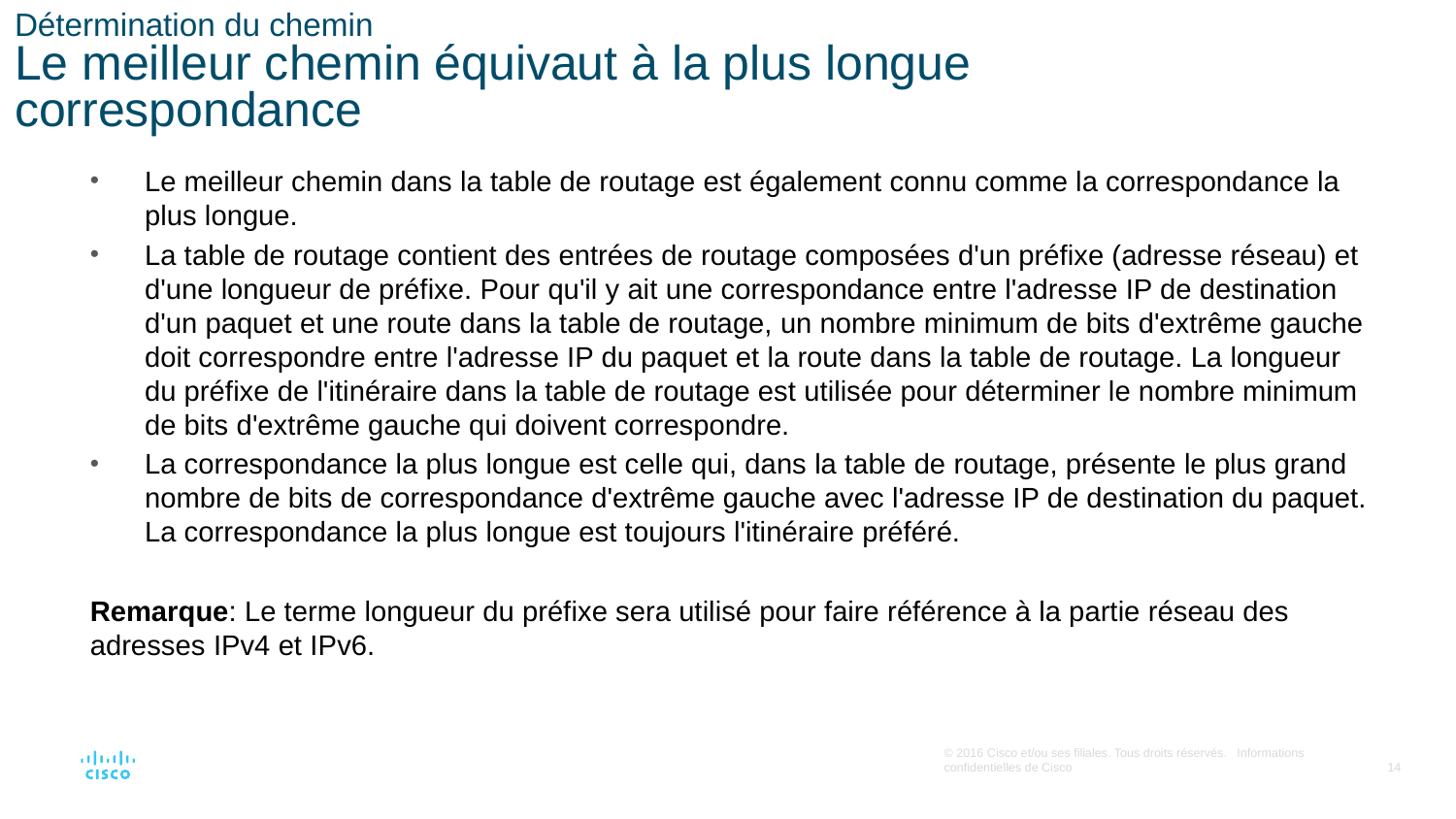

# Détermination du chemin Le meilleur chemin équivaut à la plus longue correspondance

Le meilleur chemin dans la table de routage est également connu comme la correspondance la plus longue.
La table de routage contient des entrées de routage composées d'un préfixe (adresse réseau) et d'une longueur de préfixe. Pour qu'il y ait une correspondance entre l'adresse IP de destination d'un paquet et une route dans la table de routage, un nombre minimum de bits d'extrême gauche doit correspondre entre l'adresse IP du paquet et la route dans la table de routage. La longueur du préfixe de l'itinéraire dans la table de routage est utilisée pour déterminer le nombre minimum de bits d'extrême gauche qui doivent correspondre.
La correspondance la plus longue est celle qui, dans la table de routage, présente le plus grand nombre de bits de correspondance d'extrême gauche avec l'adresse IP de destination du paquet. La correspondance la plus longue est toujours l'itinéraire préféré.

Remarque: Le terme longueur du préfixe sera utilisé pour faire référence à la partie réseau des adresses IPv4 et IPv6.